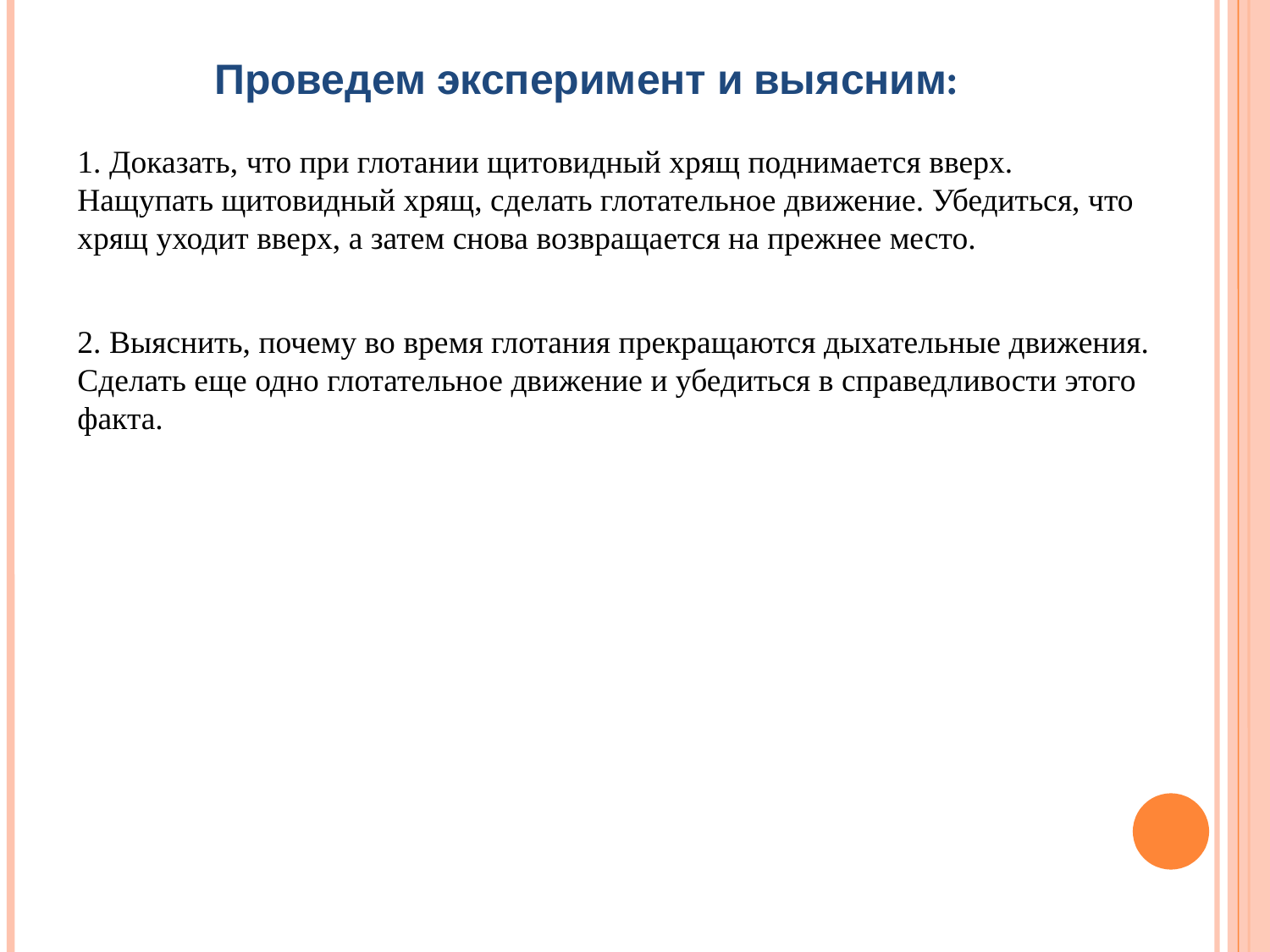

Проведем эксперимент и выясним:

1. Доказать, что при глотании щитовидный хрящ поднимается вверх. 
Нащупать щитовидный хрящ, сделать глотательное движение. Убедиться, что хрящ уходит вверх, а затем снова возвращается на прежнее место.
2. Выяснить, почему во время глотания прекращаются дыхательные движения. 
Сделать еще одно глотательное движение и убедиться в справедливости этого факта.